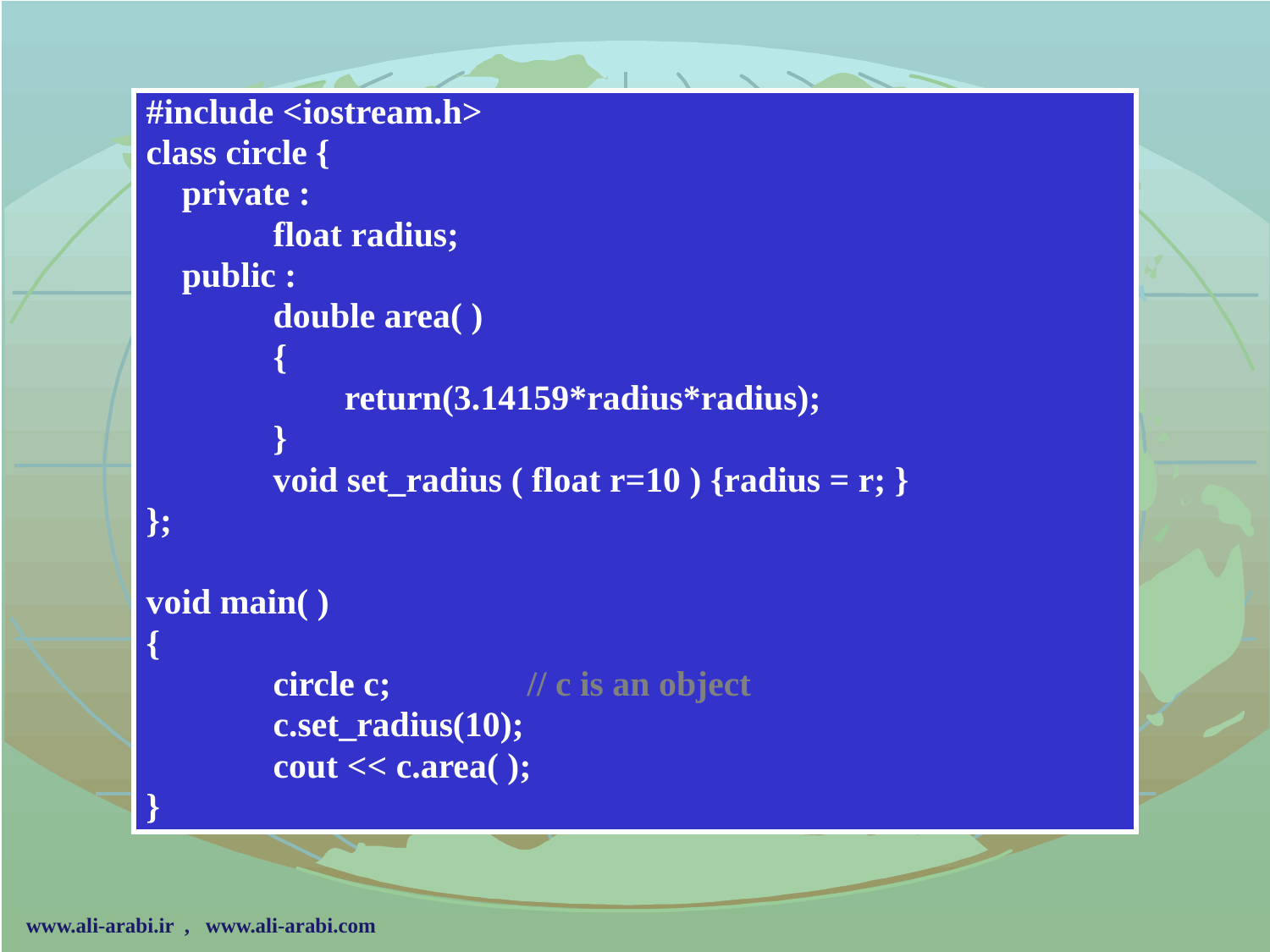

#include <iostream.h>
class circle {
    private :
	float radius;
    public :
	double area( )
	{
 	        return(3.14159*radius*radius);
	}
	void set_radius ( float r=10 ) {radius = r; }
};

void main( )
{
	circle c;		// c is an object
	c.set_radius(10);
	cout << c.area( );
}